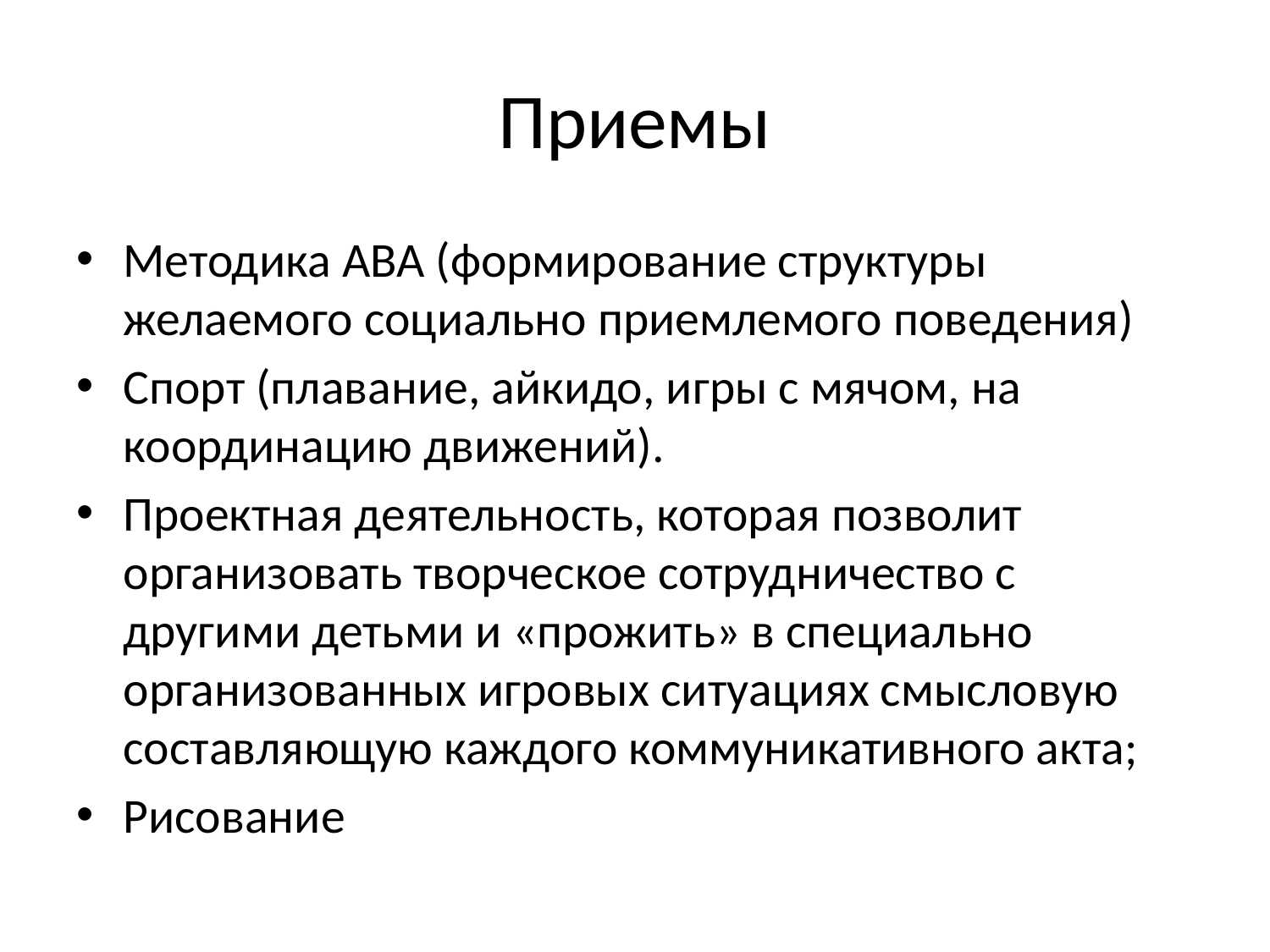

# Приемы
Методика АВА (формирование структуры желаемого социально приемлемого поведения)
Спорт (плавание, айкидо, игры с мячом, на координацию движений).
Проектная деятельность, которая позволит организовать творческое сотрудничество с другими детьми и «прожить» в специально организованных игровых ситуациях смысловую составляющую каждого коммуникативного акта;
Рисование